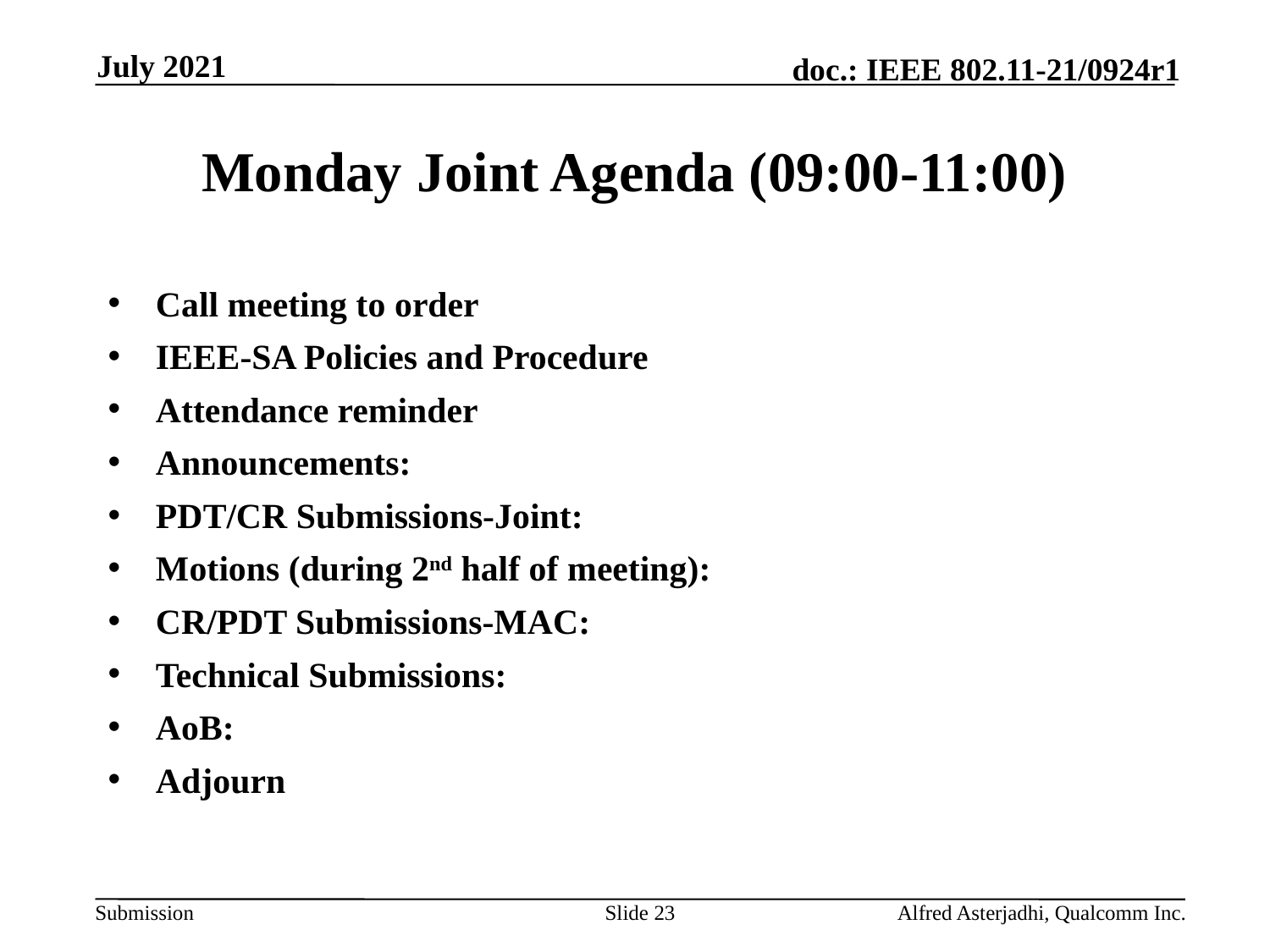

July 2021
# Monday Joint Agenda (09:00-11:00)
Call meeting to order
IEEE-SA Policies and Procedure
Attendance reminder
Announcements:
PDT/CR Submissions-Joint:
Motions (during 2nd half of meeting):
CR/PDT Submissions-MAC:
Technical Submissions:
AoB:
Adjourn

Slide 23
Alfred Asterjadhi, Qualcomm Inc.